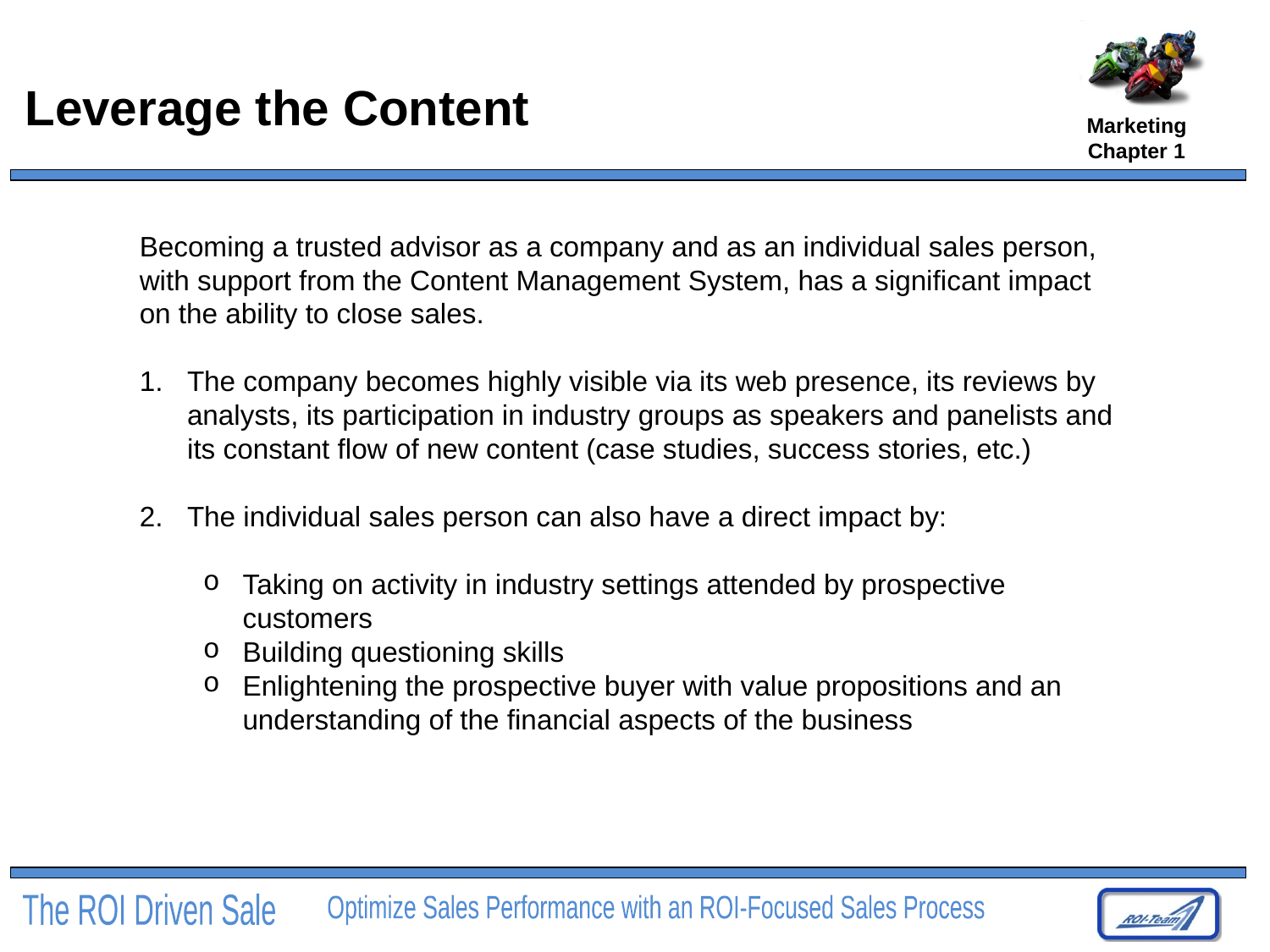

# Leverage the Content

Marketing
Chapter 1
Becoming a trusted advisor as a company and as an individual sales person, with support from the Content Management System, has a significant impact on the ability to close sales.

The company becomes highly visible via its web presence, its reviews by analysts, its participation in industry groups as speakers and panelists and its constant flow of new content (case studies, success stories, etc.)

The individual sales person can also have a direct impact by:

Taking on activity in industry settings attended by prospective customers
Building questioning skills
Enlightening the prospective buyer with value propositions and an understanding of the financial aspects of the business